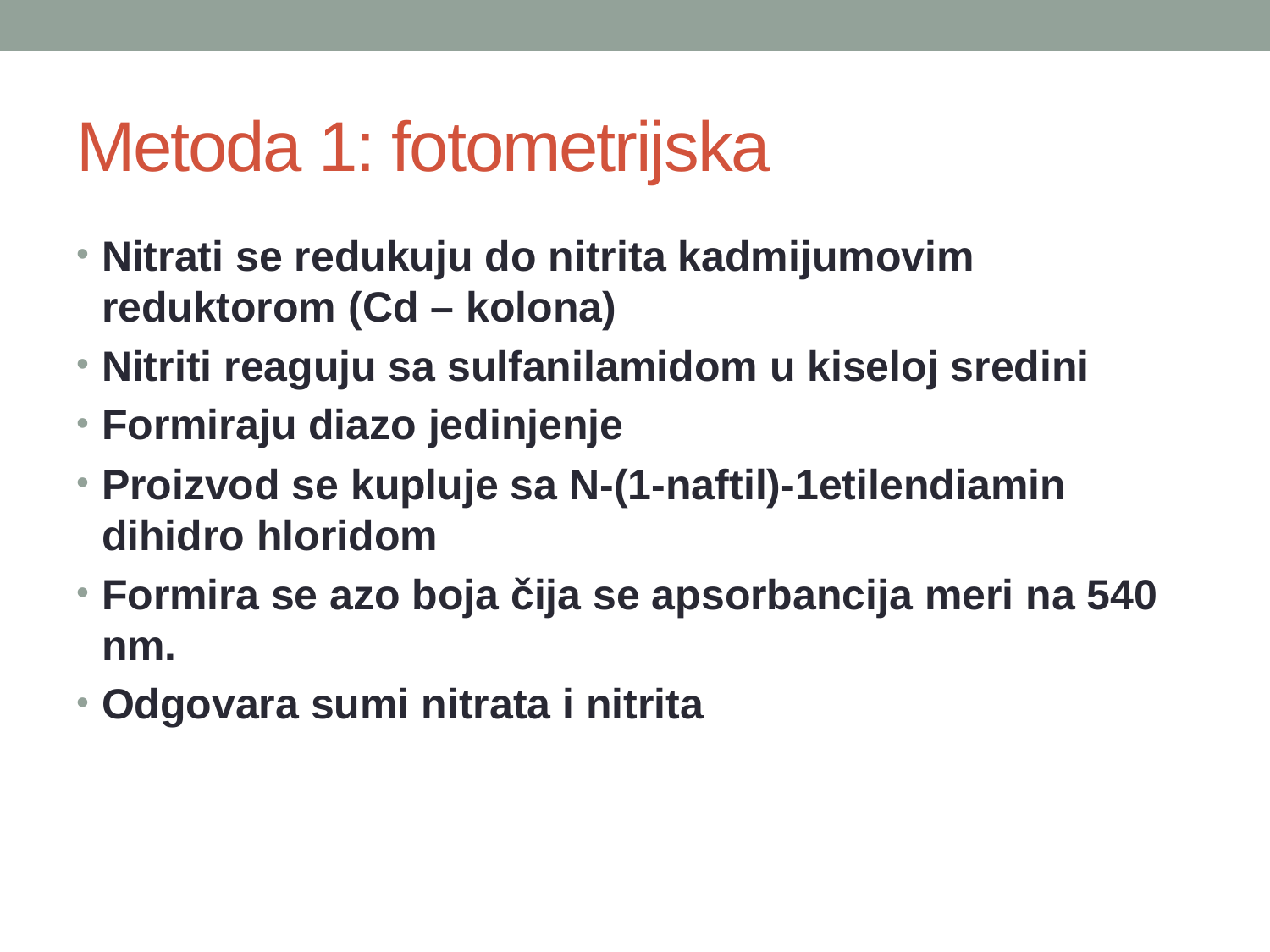

# Metoda 1: fotometrijska
Nitrati se redukuju do nitrita kadmijumovim reduktorom (Cd – kolona)
Nitriti reaguju sa sulfanilamidom u kiseloj sredini
Formiraju diazo jedinjenje
Proizvod se kupluje sa N-(1-naftil)-1etilendiamin dihidro hloridom
Formira se azo boja čija se apsorbancija meri na 540 nm.
Odgovara sumi nitrata i nitrita